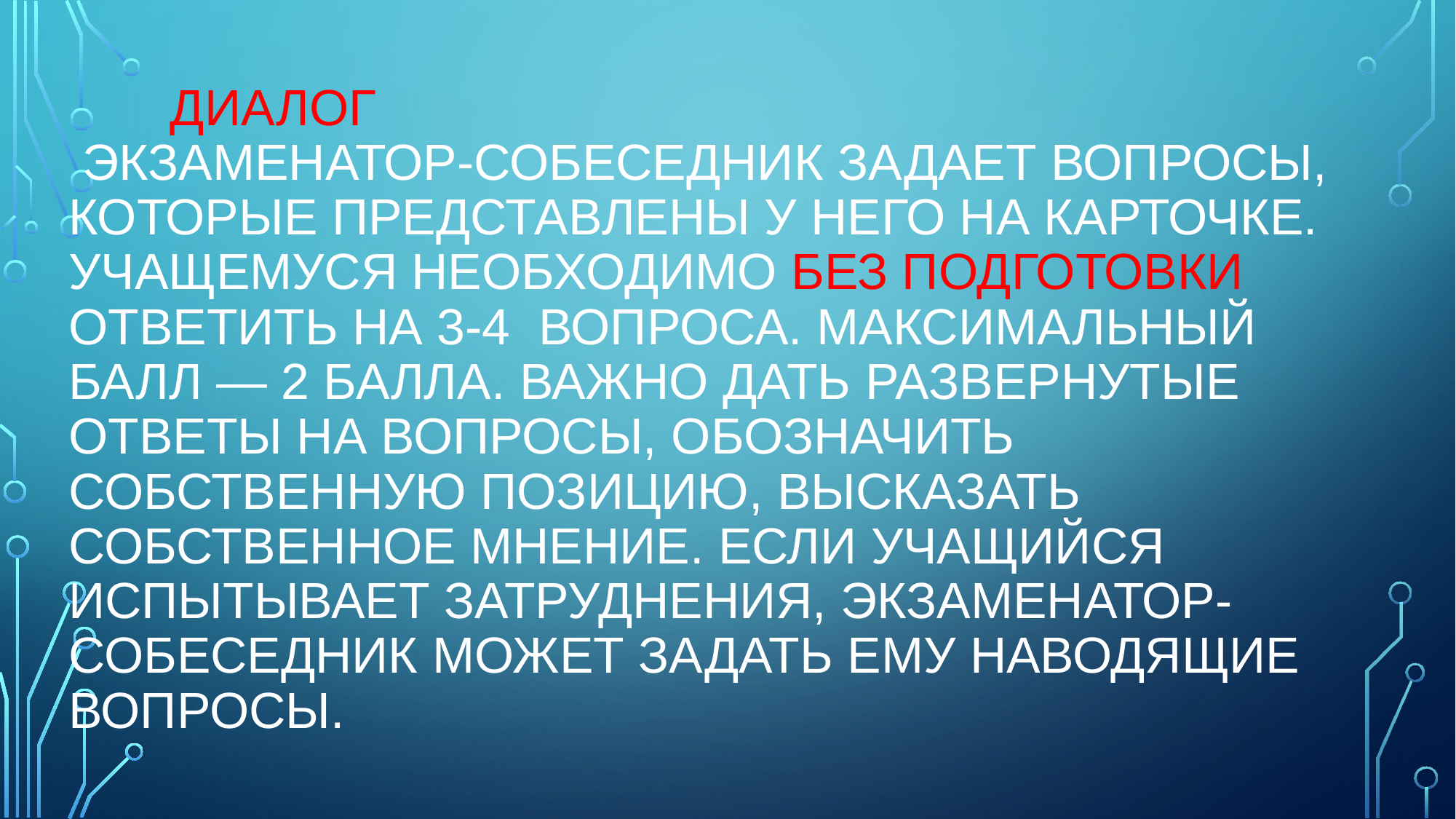

# Диалог Экзаменатор-собеседник задает вопросы, которые представлены у него на карточке. УЧАЩЕМУСЯ Необходимо без подготовки ответить на 3-4  вопроса. Максимальный балл — 2 балла. Важно дать развернутые ответы на вопросы, обозначить собственную позицию, высказать собственное мнение. Если учащийся испытывает затруднения, экзаменатор-собеседник может задать ему наводящие вопросы.